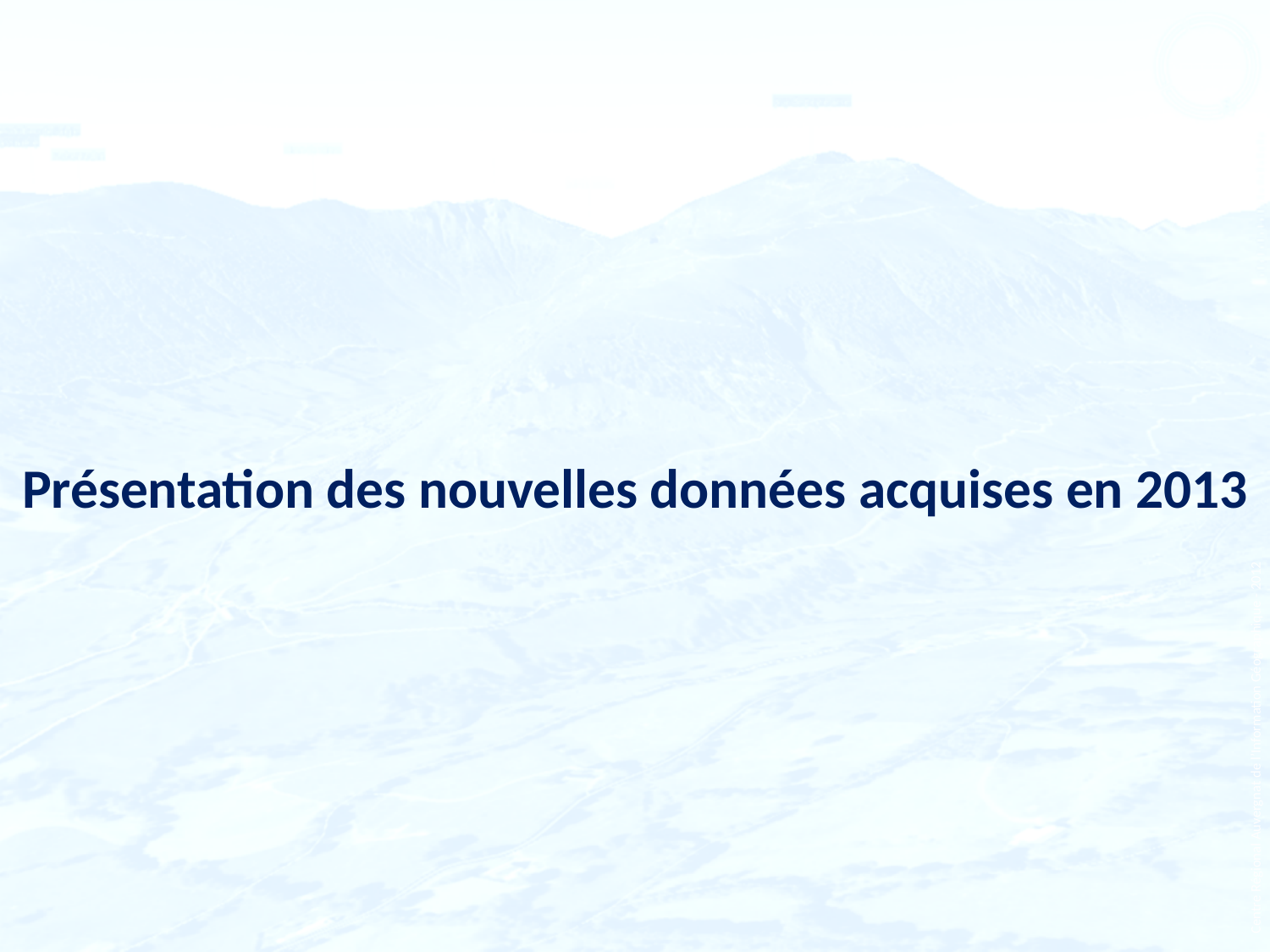

# Présentation des nouvelles données acquises en 2013